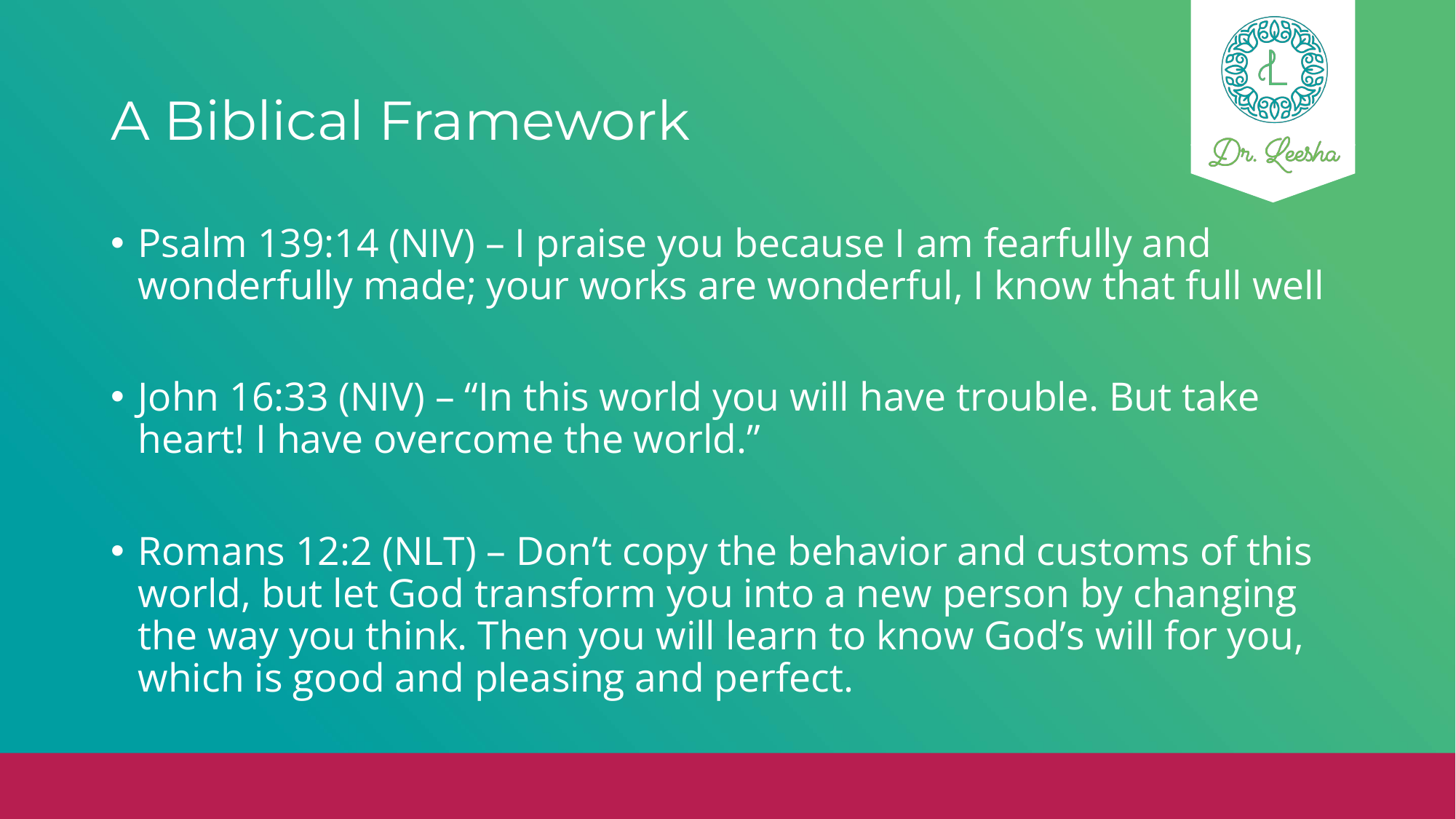

# A Biblical Framework
Psalm 139:14 (NIV) – I praise you because I am fearfully and wonderfully made; your works are wonderful, I know that full well

John 16:33 (NIV) – “In this world you will have trouble. But take heart! I have overcome the world.”

Romans 12:2 (NLT) – Don’t copy the behavior and customs of this world, but let God transform you into a new person by changing the way you think. Then you will learn to know God’s will for you, which is good and pleasing and perfect.